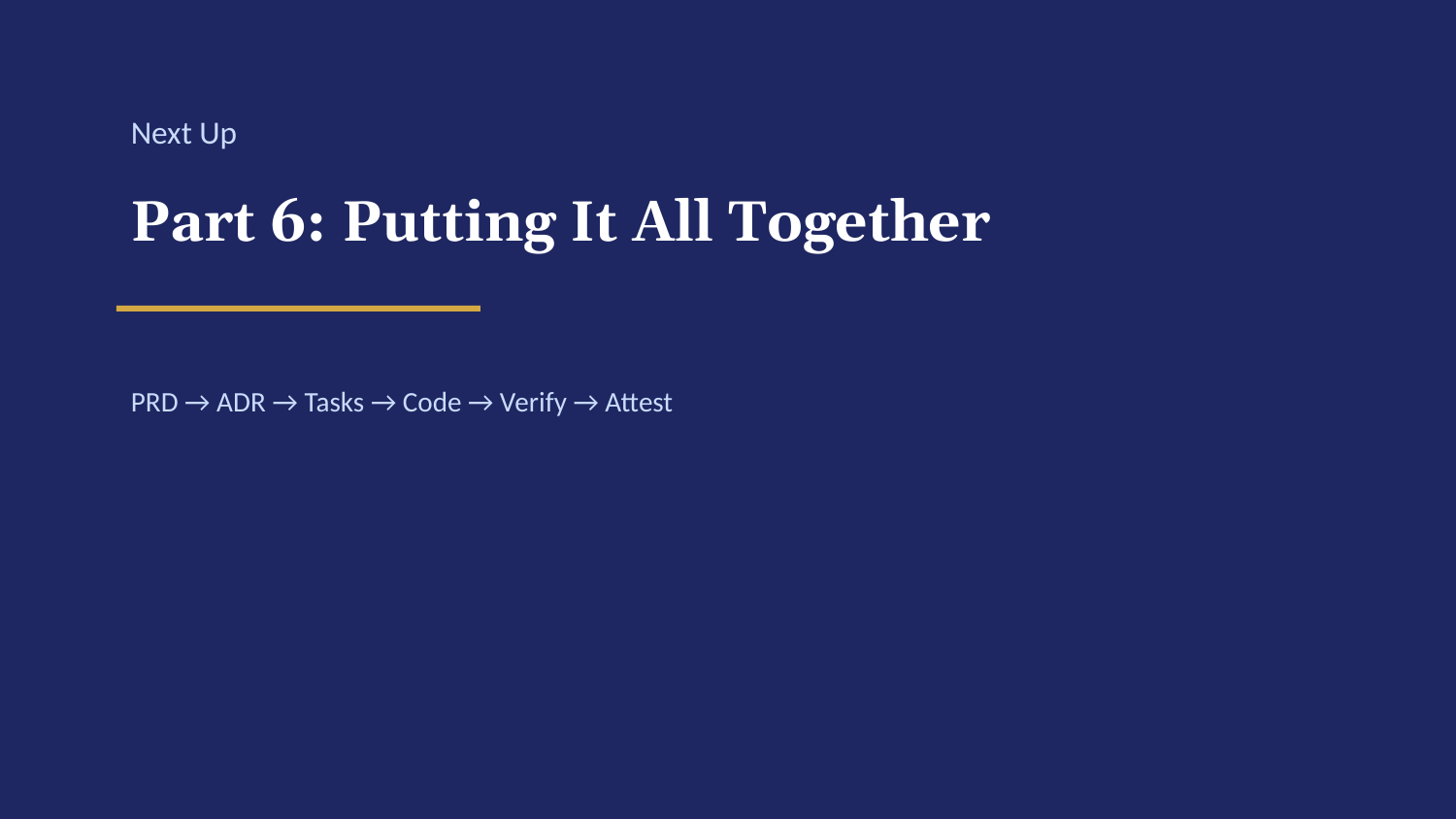

Next Up
Part 6: Putting It All Together

PRD → ADR → Tasks → Code → Verify → Attest